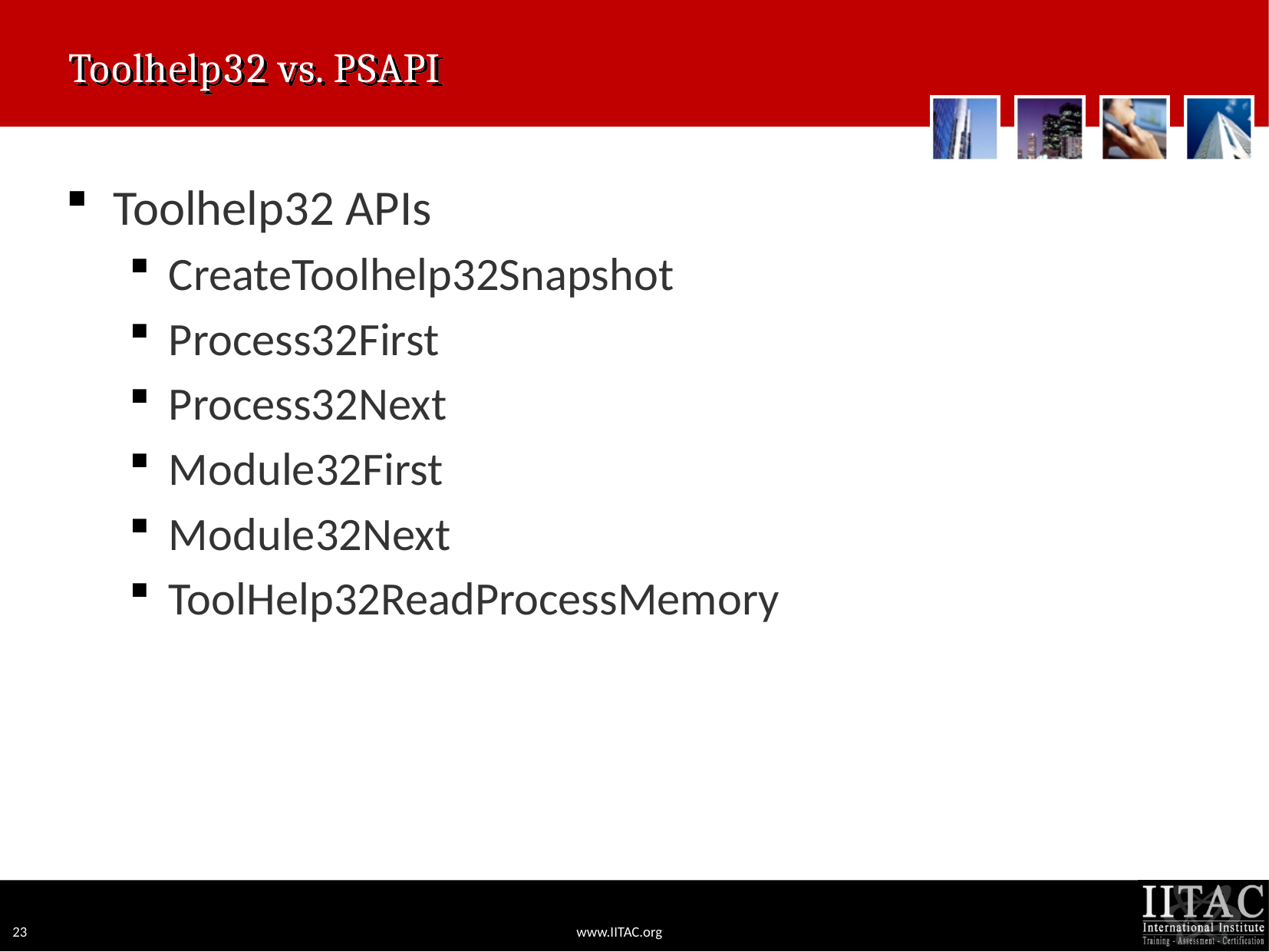

# Toolhelp32 vs. PSAPI
Toolhelp32 APIs
CreateToolhelp32Snapshot
Process32First
Process32Next
Module32First
Module32Next
ToolHelp32ReadProcessMemory
23
www.IITAC.org